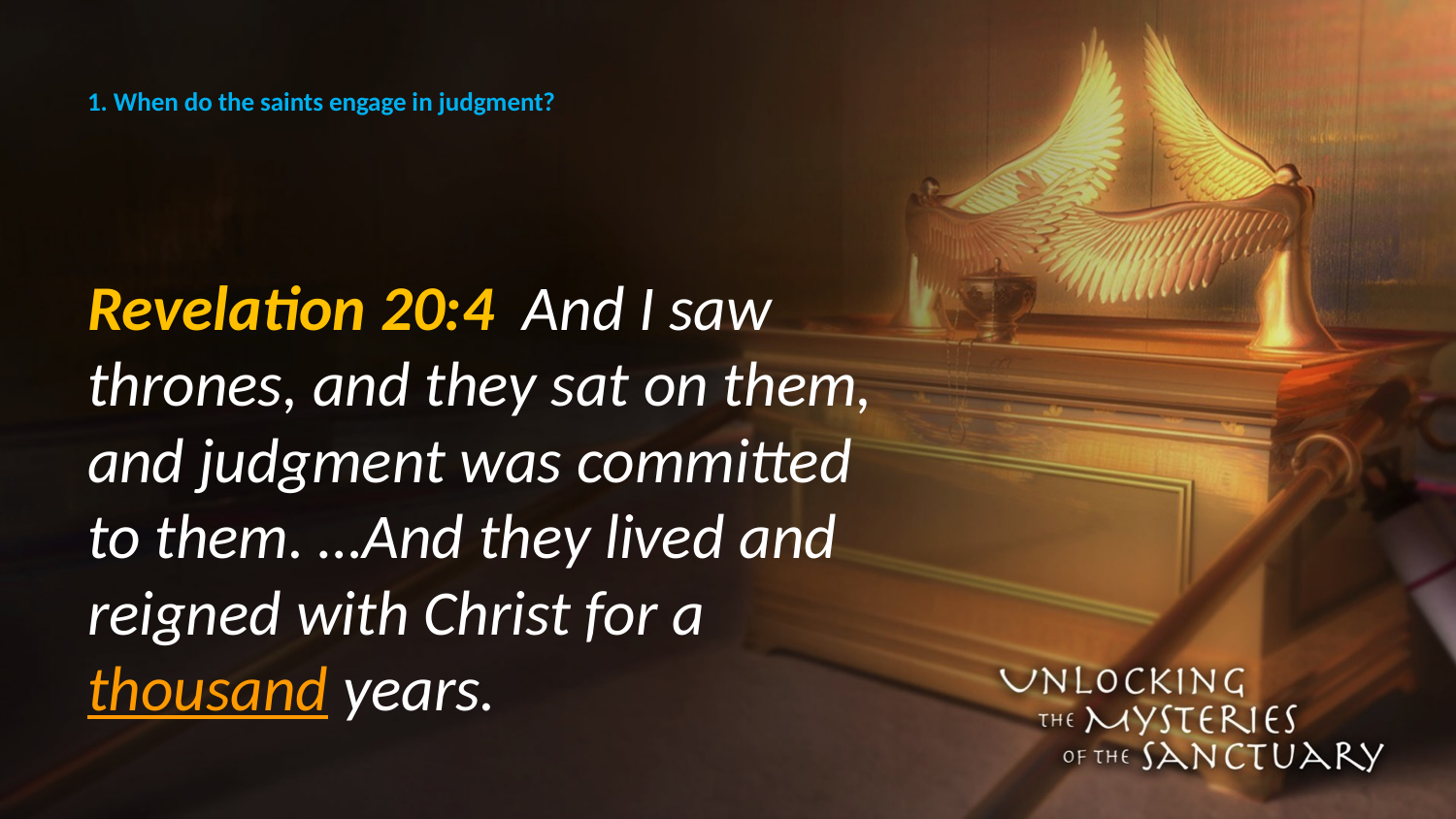

# 1. When do the saints engage in judgment?

Revelation 20:4  And I saw thrones, and they sat on them, and judgment was committed to them. …And they lived and reigned with Christ for a thousand years.